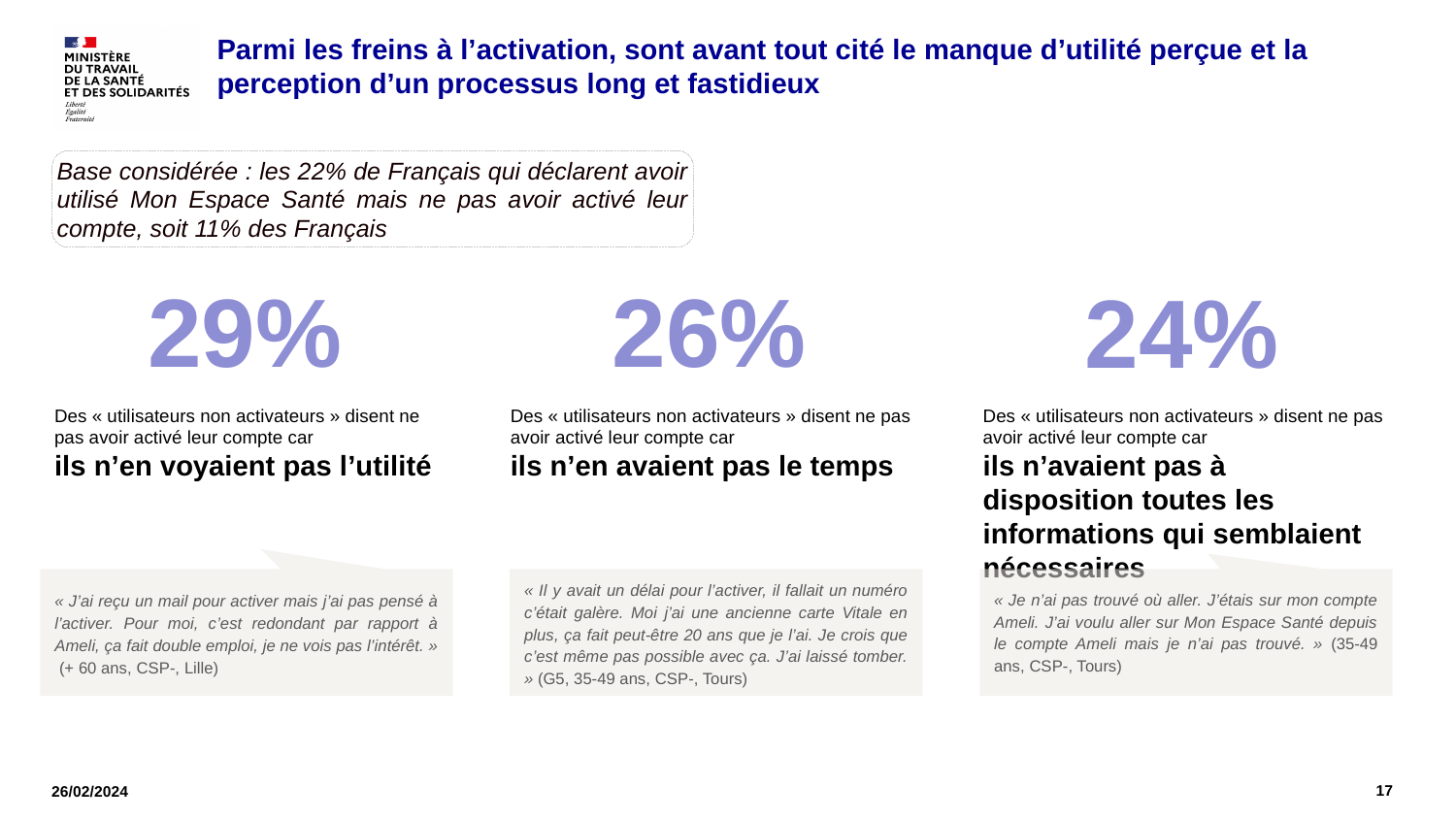

Parmi les freins à l’activation, sont avant tout cité le manque d’utilité perçue et la perception d’un processus long et fastidieux
Base considérée : les 22% de Français qui déclarent avoir utilisé Mon Espace Santé mais ne pas avoir activé leur compte, soit 11% des Français
29%
Des « utilisateurs non activateurs » disent ne pas avoir activé leur compte car
ils n’en voyaient pas l’utilité
26%
Des « utilisateurs non activateurs » disent ne pas avoir activé leur compte car
ils n’en avaient pas le temps
24%
Des « utilisateurs non activateurs » disent ne pas avoir activé leur compte car
ils n’avaient pas à disposition toutes les informations qui semblaient nécessaires

« Je n’ai pas trouvé où aller. J’étais sur mon compte Ameli. J’ai voulu aller sur Mon Espace Santé depuis le compte Ameli mais je n’ai pas trouvé. » (35-49 ans, CSP-, Tours)

« J’ai reçu un mail pour activer mais j’ai pas pensé à l’activer. Pour moi, c’est redondant par rapport à Ameli, ça fait double emploi, je ne vois pas l’intérêt. »  (+ 60 ans, CSP-, Lille)
« Il y avait un délai pour l’activer, il fallait un numéro c’était galère. Moi j’ai une ancienne carte Vitale en plus, ça fait peut-être 20 ans que je l’ai. Je crois que c’est même pas possible avec ça. J’ai laissé tomber. » (G5, 35-49 ans, CSP-, Tours)
17
26/02/2024